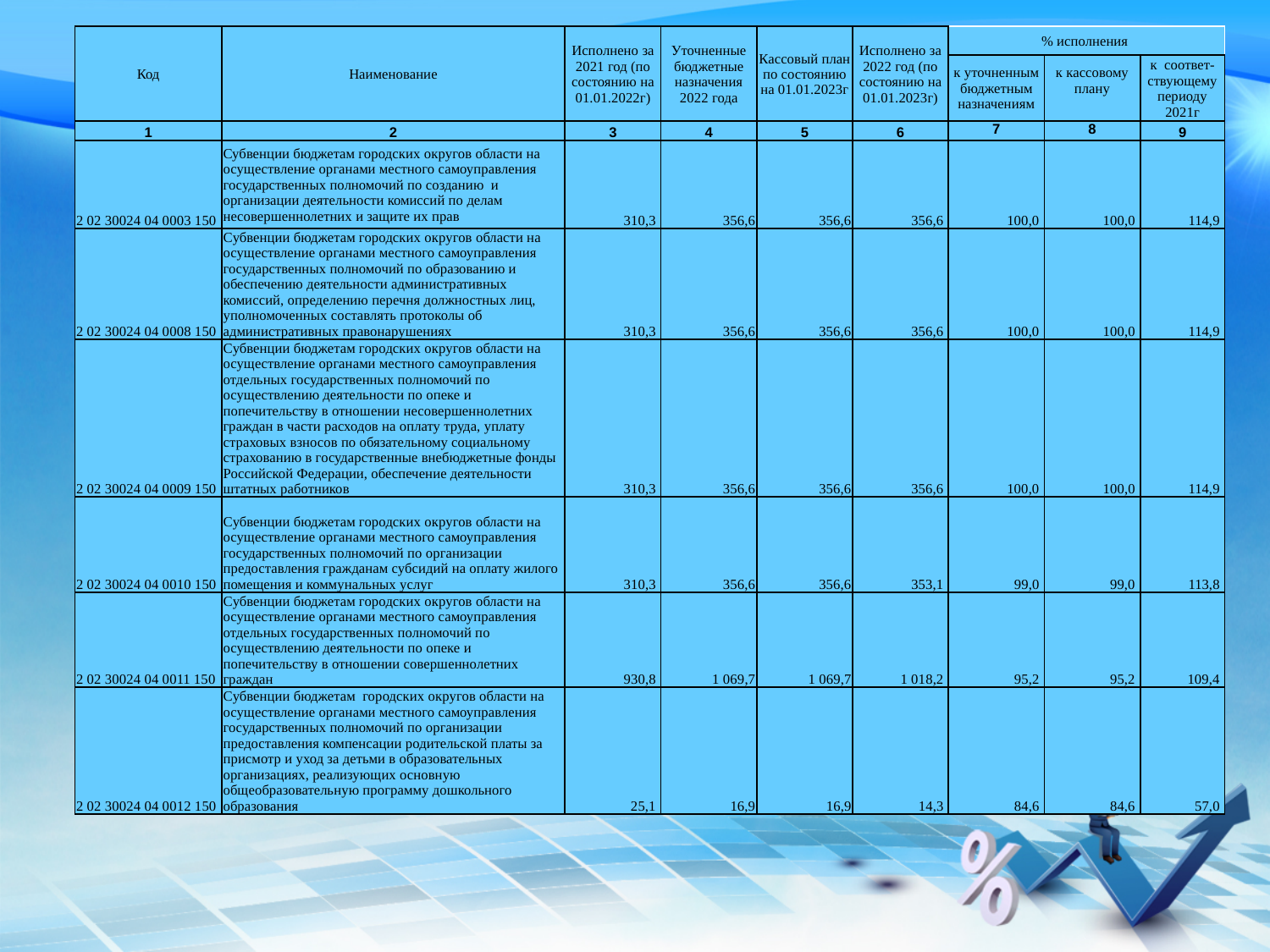

| Код | Наименование | Исполнено за 2021 год (по состоянию на 01.01.2022г) | Уточненные бюджетные назначения 2022 года | Кассовый план по состоянию на 01.01.2023г | Исполнено за 2022 год (по состоянию на 01.01.2023г) | % исполнения |  |  |
| --- | --- | --- | --- | --- | --- | --- | --- | --- |
|  |  |  |  |  |  | к уточненным бюджетным назначениям | к кассовому плану | к соответ-ствующему периоду 2021г |
| 1 | 2 | 3 | 4 | 5 | 6 | 7 | 8 | 9 |
| 2 02 30024 04 0003 150 | Субвенции бюджетам городских округов области на осуществление органами местного самоуправления государственных полномочий по созданию и организации деятельности комиссий по делам несовершеннолетних и защите их прав | 310,3 | 356,6 | 356,6 | 356,6 | 100,0 | 100,0 | 114,9 |
| 2 02 30024 04 0008 150 | Cубвенции бюджетам городских округов области на осуществление органами местного самоуправления государственных полномочий по образованию и обеспечению деятельности административных комиссий, определению перечня должностных лиц, уполномоченных составлять протоколы об административных правонарушениях | 310,3 | 356,6 | 356,6 | 356,6 | 100,0 | 100,0 | 114,9 |
| 2 02 30024 04 0009 150 | Cубвенции бюджетам городских округов области на осуществление органами местного самоуправления отдельных государственных полномочий по осуществлению деятельности по опеке и попечительству в отношении несовершеннолетних граждан в части расходов на оплату труда, уплату страховых взносов по обязательному социальному страхованию в государственные внебюджетные фонды Российской Федерации, обеспечение деятельности штатных работников | 310,3 | 356,6 | 356,6 | 356,6 | 100,0 | 100,0 | 114,9 |
| 2 02 30024 04 0010 150 | Cубвенции бюджетам городских округов области на осуществление органами местного самоуправления государственных полномочий по организации предоставления гражданам субсидий на оплату жилого помещения и коммунальных услуг | 310,3 | 356,6 | 356,6 | 353,1 | 99,0 | 99,0 | 113,8 |
| 2 02 30024 04 0011 150 | Cубвенции бюджетам городских округов области на осуществление органами местного самоуправления отдельных государственных полномочий по осуществлению деятельности по опеке и попечительству в отношении совершеннолетних граждан | 930,8 | 1 069,7 | 1 069,7 | 1 018,2 | 95,2 | 95,2 | 109,4 |
| 2 02 30024 04 0012 150 | Cубвенции бюджетам городских округов области на осуществление органами местного самоуправления государственных полномочий по организации предоставления компенсации родительской платы за присмотр и уход за детьми в образовательных организациях, реализующих основную общеобразовательную программу дошкольного образования | 25,1 | 16,9 | 16,9 | 14,3 | 84,6 | 84,6 | 57,0 |